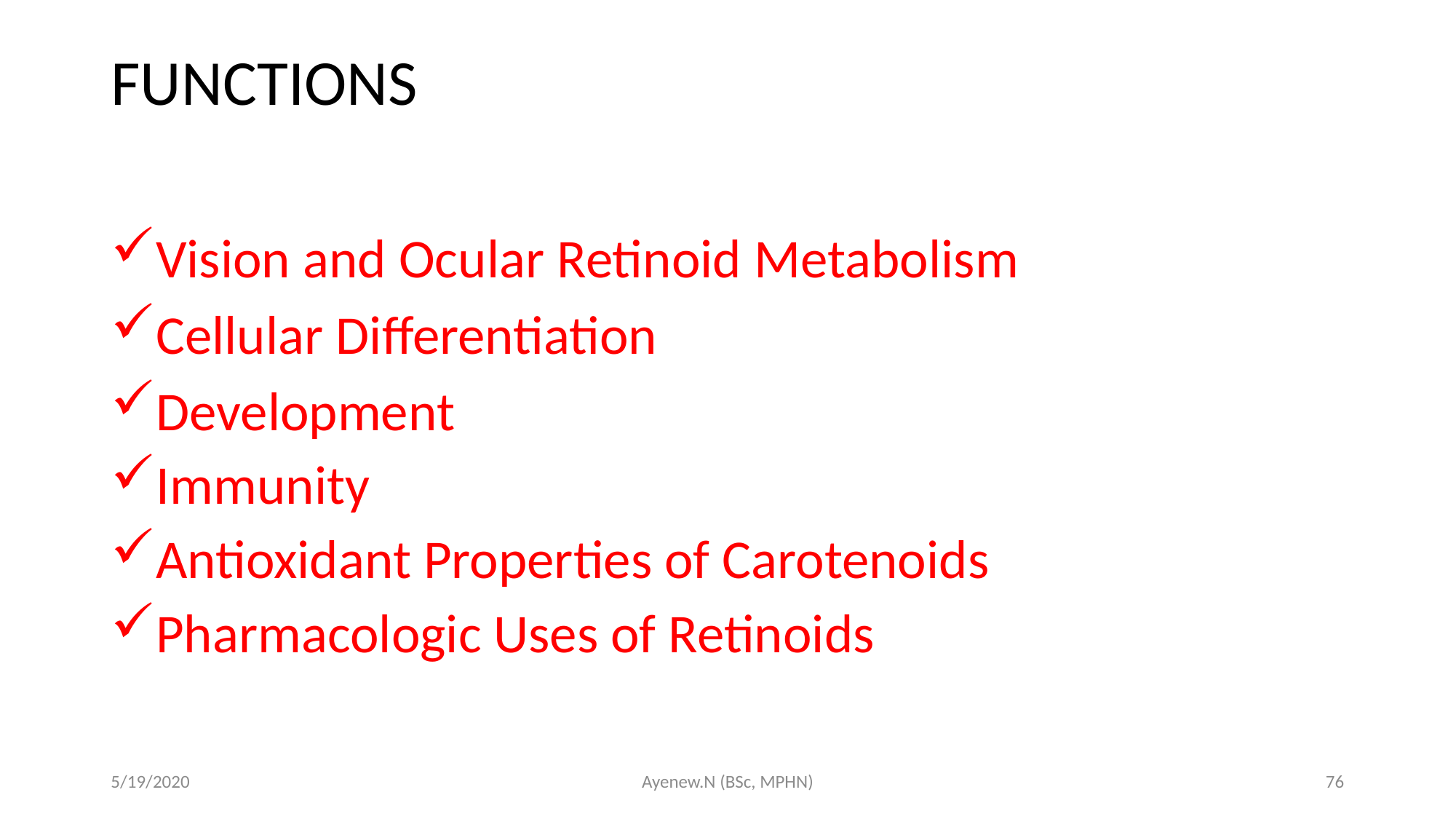

# FUNCTIONS
Vision and Ocular Retinoid Metabolism
Cellular Differentiation
Development
Immunity
Antioxidant Properties of Carotenoids
Pharmacologic Uses of Retinoids
5/19/2020
Ayenew.N (BSc, MPHN)
76